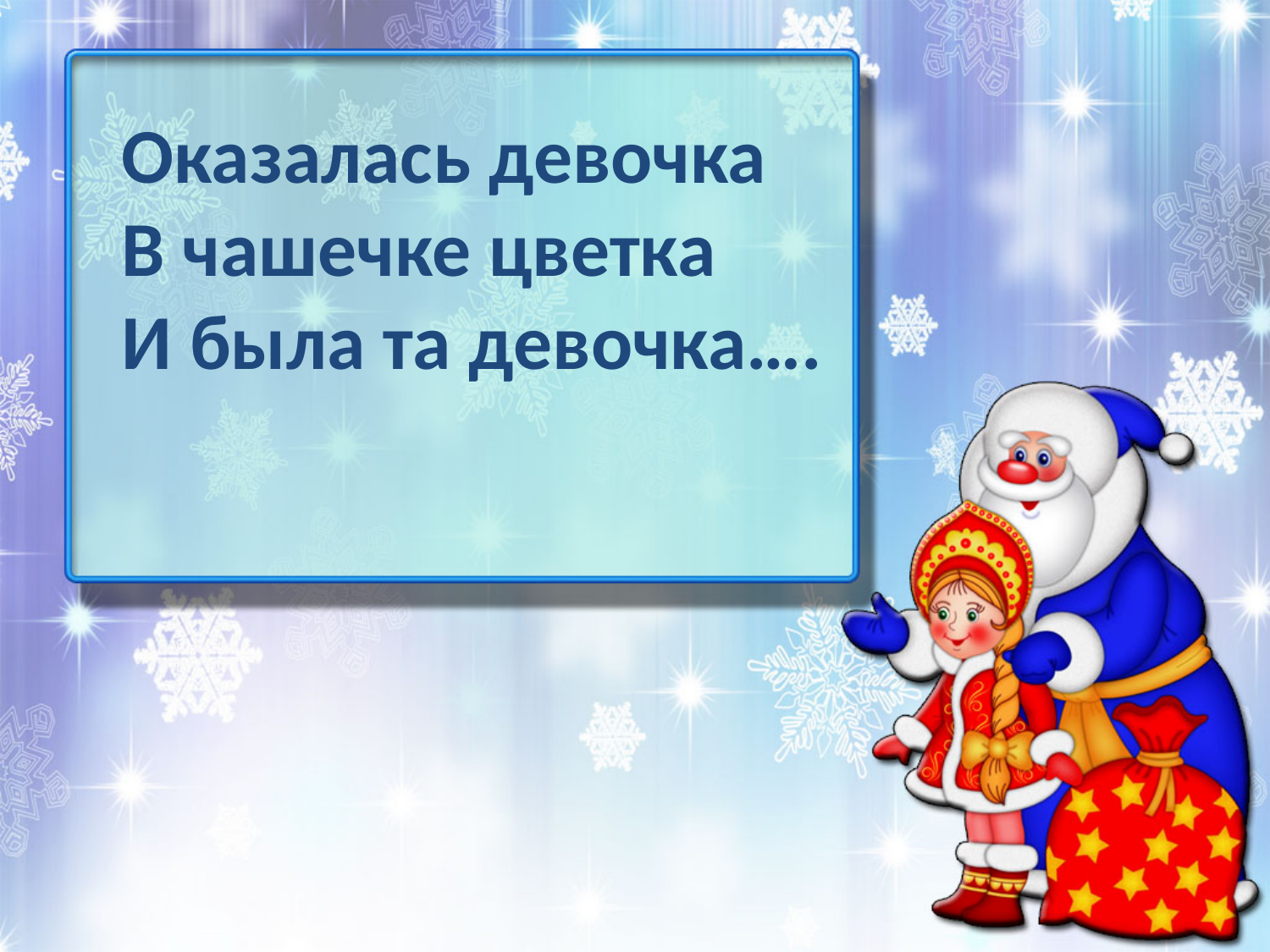

Оказалась девочка
В чашечке цветка
И была та девочка….